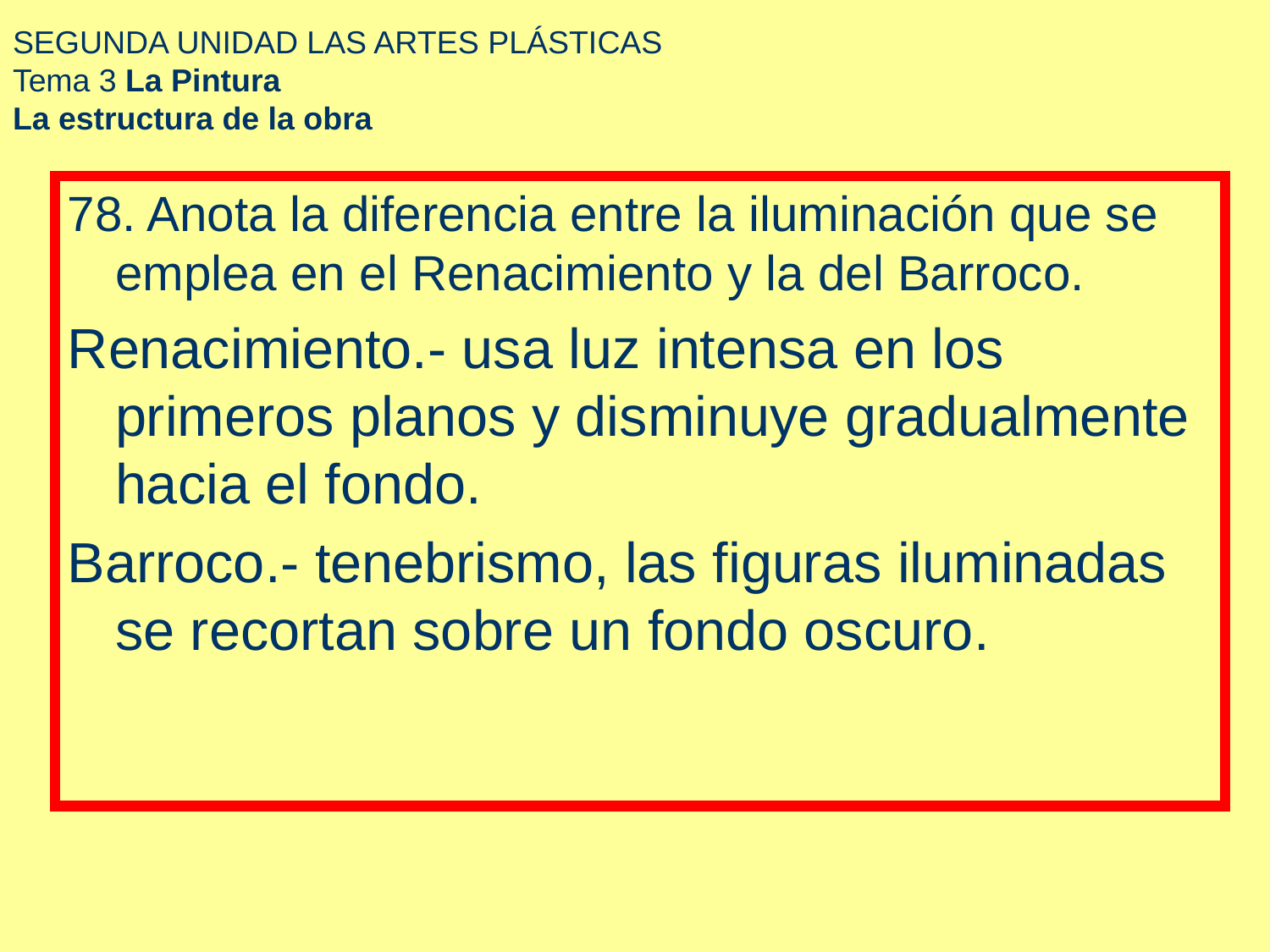

# SEGUNDA UNIDAD LAS ARTES PLÁSTICAS Tema 3 La Pintura La estructura de la obra
78. Anota la diferencia entre la iluminación que se emplea en el Renacimiento y la del Barroco.
Renacimiento.- usa luz intensa en los primeros planos y disminuye gradualmente hacia el fondo.
Barroco.- tenebrismo, las figuras iluminadas se recortan sobre un fondo oscuro.